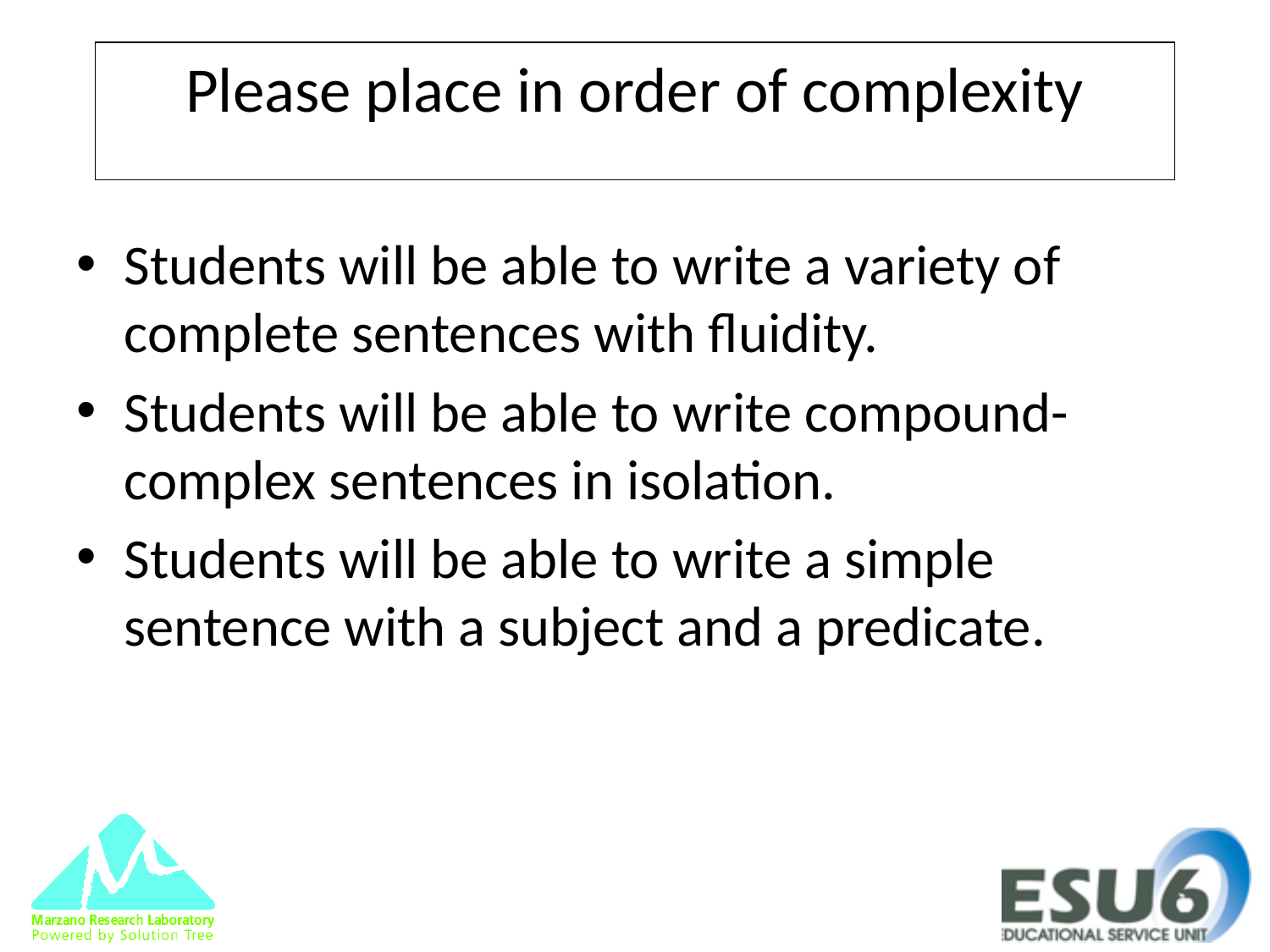

Please place in order of complexity
Students will be able to write a variety of complete sentences with fluidity.
Students will be able to write compound-complex sentences in isolation.
Students will be able to write a simple sentence with a subject and a predicate.